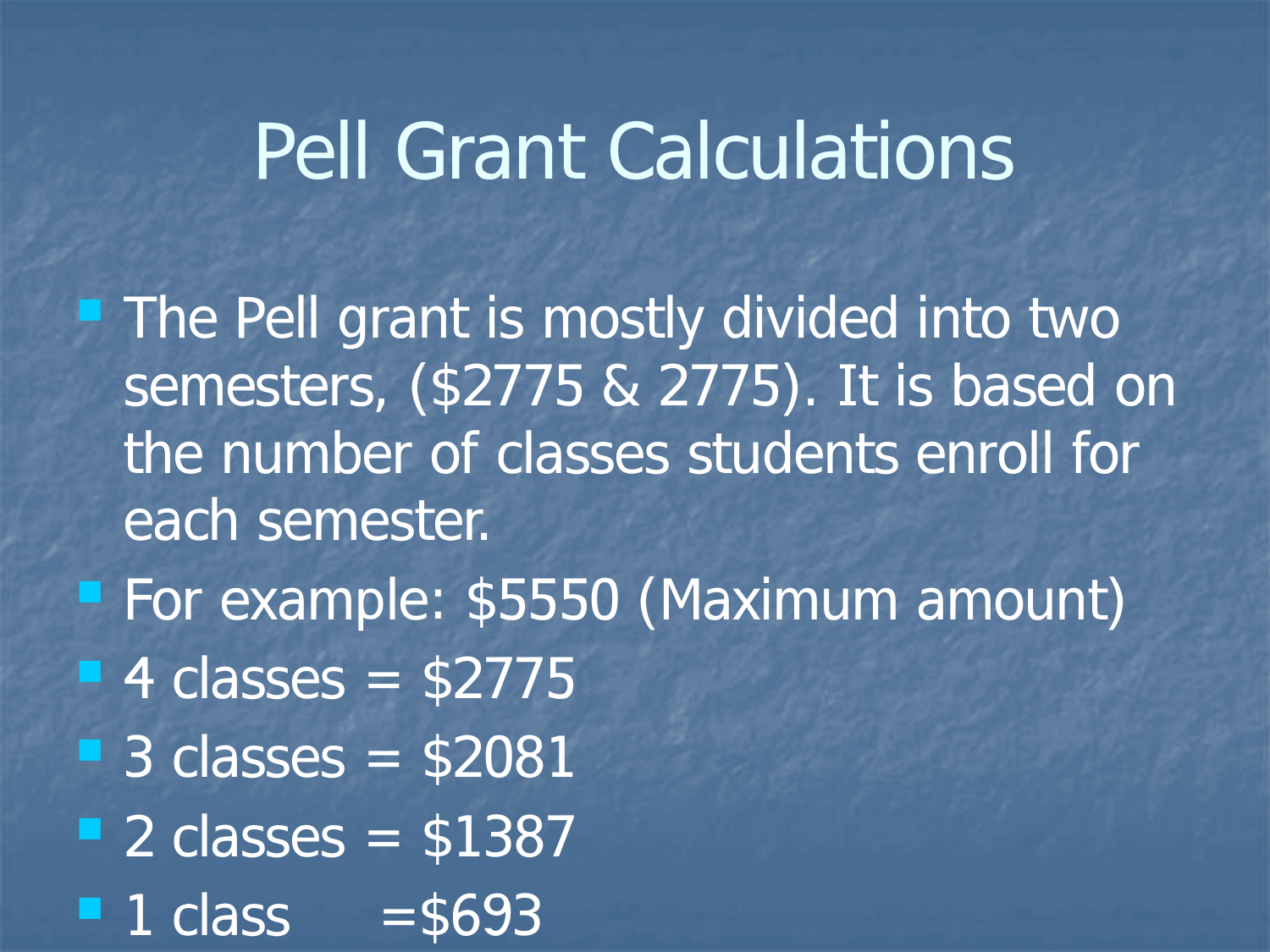

# Pell Grant Calculations
The Pell grant is mostly divided into two semesters, ($2775 & 2775). It is based on the number of classes students enroll for each semester.
For example: $5550 (Maximum amount)
4 classes = $2775
3 classes = $2081
2 classes = $1387
1 class     =$693